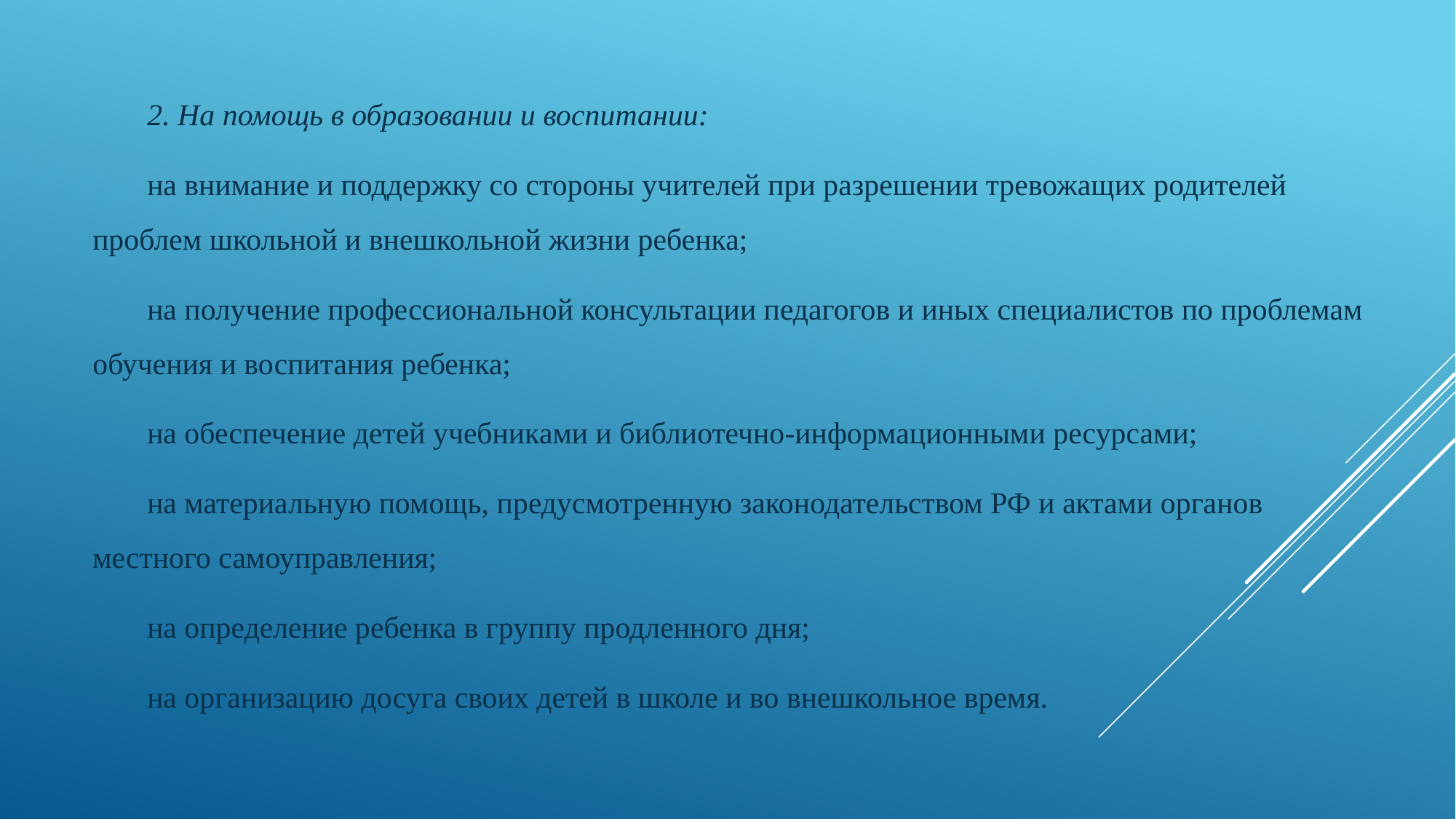

2. На помощь в образовании и воспитании:
на внимание и поддержку со стороны учителей при разрешении тревожащих родителей проблем школьной и внешкольной жизни ребенка;
на получение профессиональной консультации педагогов и иных специалистов по проблемам обучения и воспитания ребенка;
на обеспечение детей учебниками и библиотечно-информационными ресурсами;
на материальную помощь, предусмотренную законодательством РФ и актами органов местного самоуправления;
на определение ребенка в группу продленного дня;
на организацию досуга своих детей в школе и во внешкольное время.